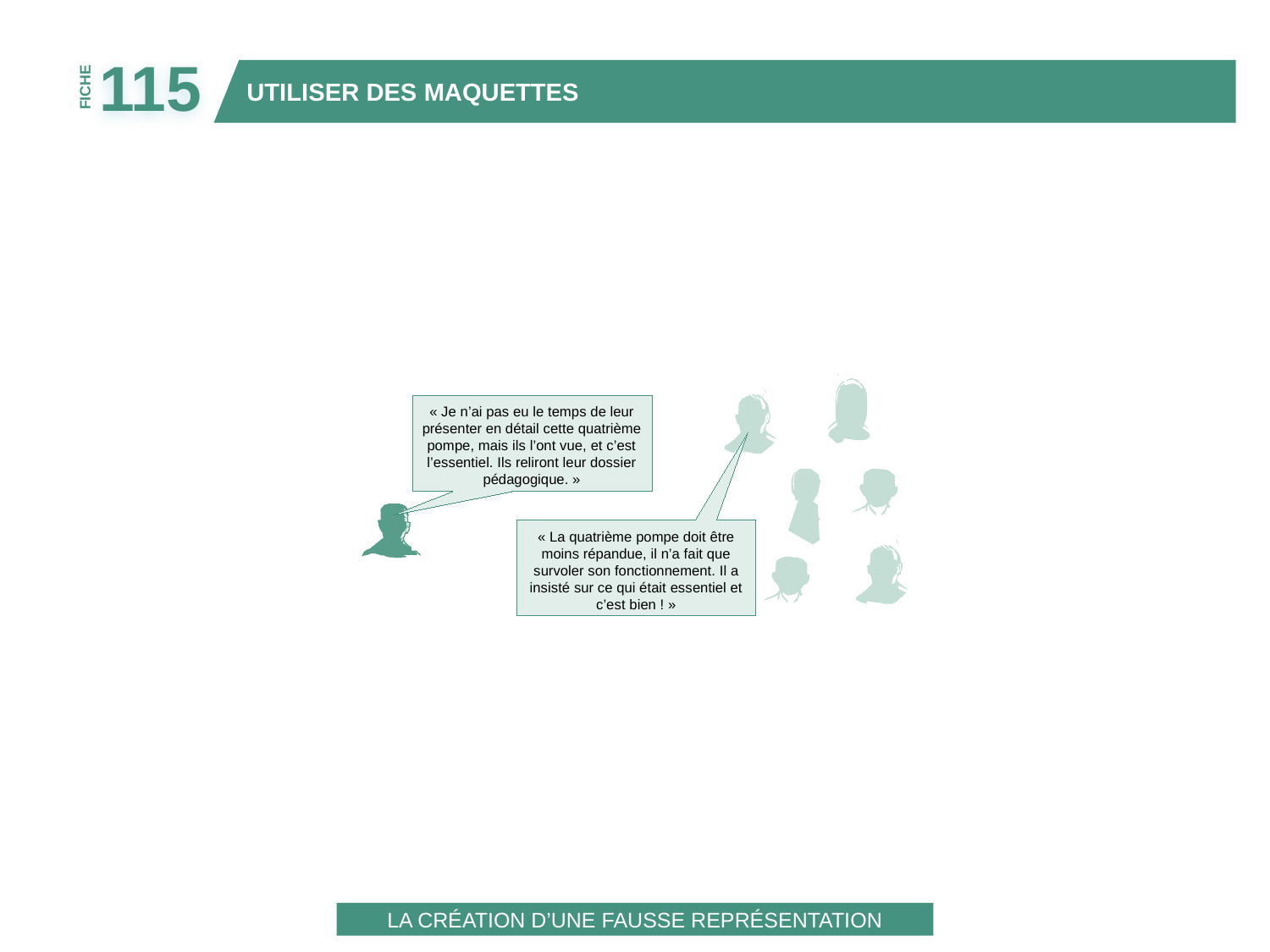

115

UTILISER DES MAQUETTES
FICHE

« Je n’ai pas eu le temps de leur
présenter en détail cette quatrième
pompe, mais ils l’ont vue, et c’est
l’essentiel. Ils reliront leur dossier
pédagogique. »

« La quatrième pompe doit être
moins répandue, il n’a fait que
survoler son fonctionnement. Il a
insisté sur ce qui était essentiel et
c’est bien ! »

LA CRÉATION D’UNE FAUSSE REPRÉSENTATION